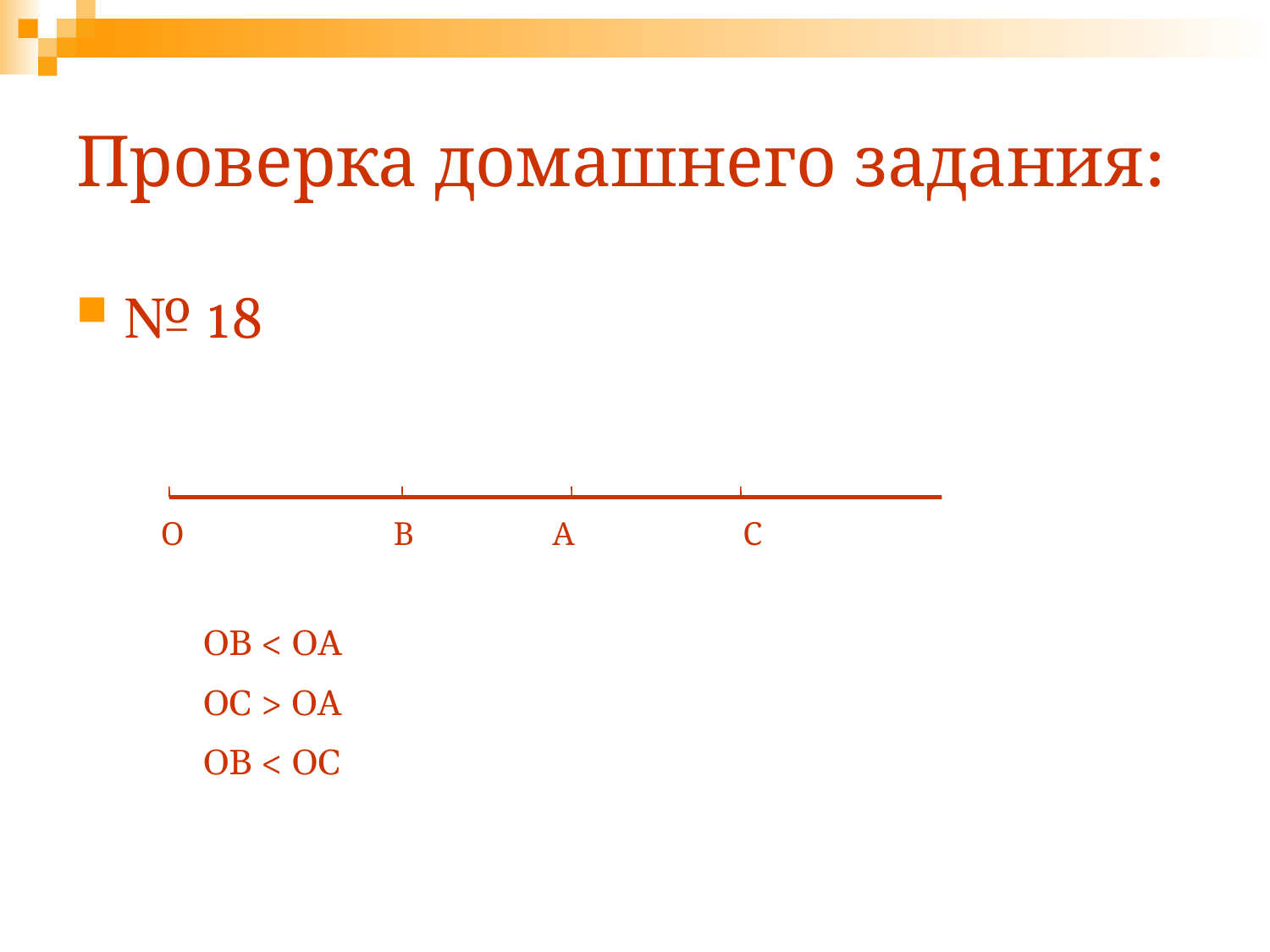

# Проверка домашнего задания:
№ 18

О
В
А
С
OB < OA
OC > OA
OB < OC